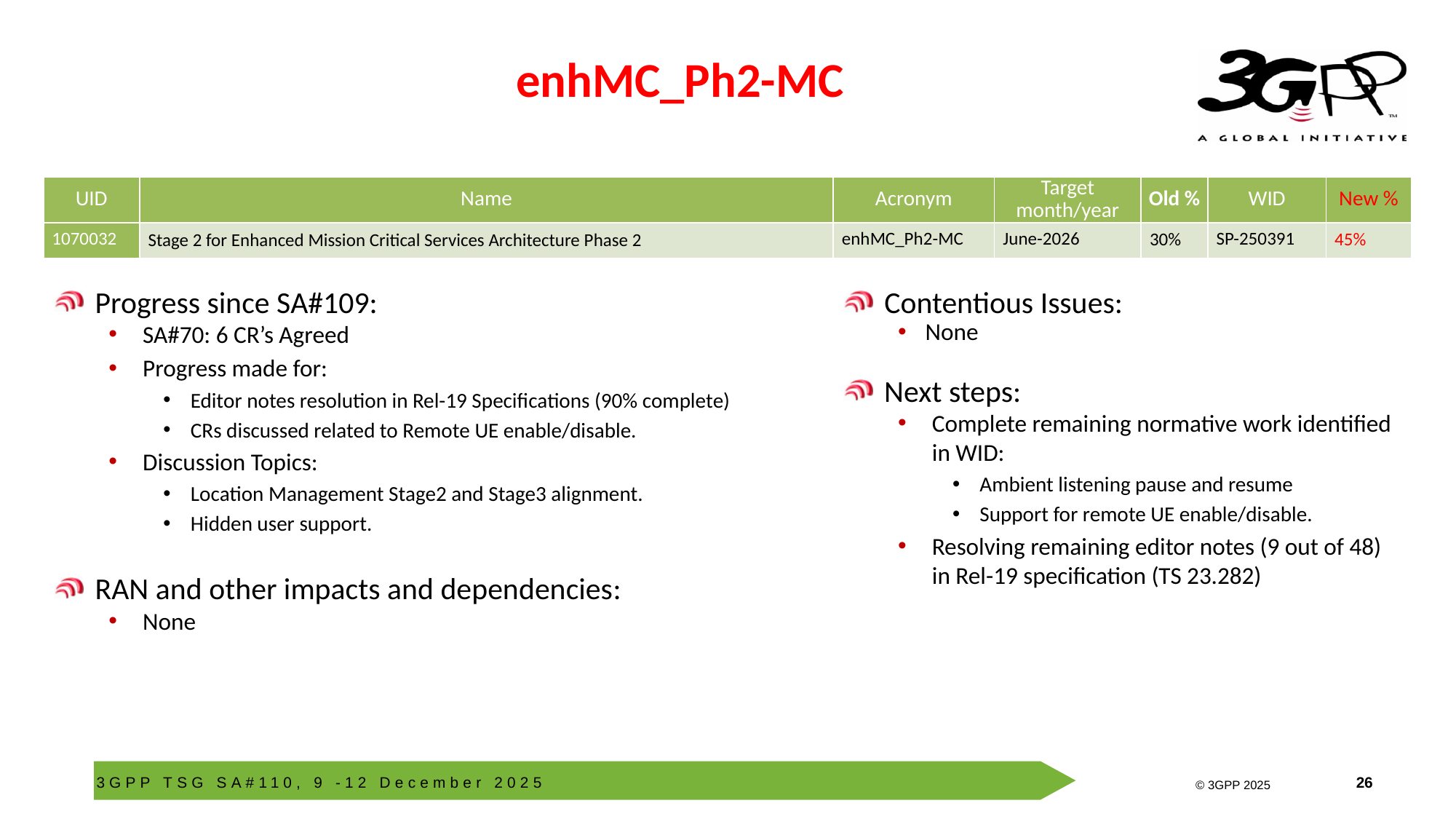

# enhMC_Ph2-MC
| UID | Name | Acronym | Target month/year | Old % | WID | New % |
| --- | --- | --- | --- | --- | --- | --- |
| 1070032 | Stage 2 for Enhanced Mission Critical Services Architecture Phase 2 | enhMC\_Ph2-MC | June-2026 | 30% | SP-250391 | 45% |
Progress since SA#109:
SA#70: 6 CR’s Agreed
Progress made for:
Editor notes resolution in Rel-19 Specifications (90% complete)
CRs discussed related to Remote UE enable/disable.
Discussion Topics:
Location Management Stage2 and Stage3 alignment.
Hidden user support.

RAN and other impacts and dependencies:
None

Contentious Issues:
None

Next steps:
Complete remaining normative work identified in WID:
Ambient listening pause and resume
Support for remote UE enable/disable.
Resolving remaining editor notes (9 out of 48) in Rel-19 specification (TS 23.282)